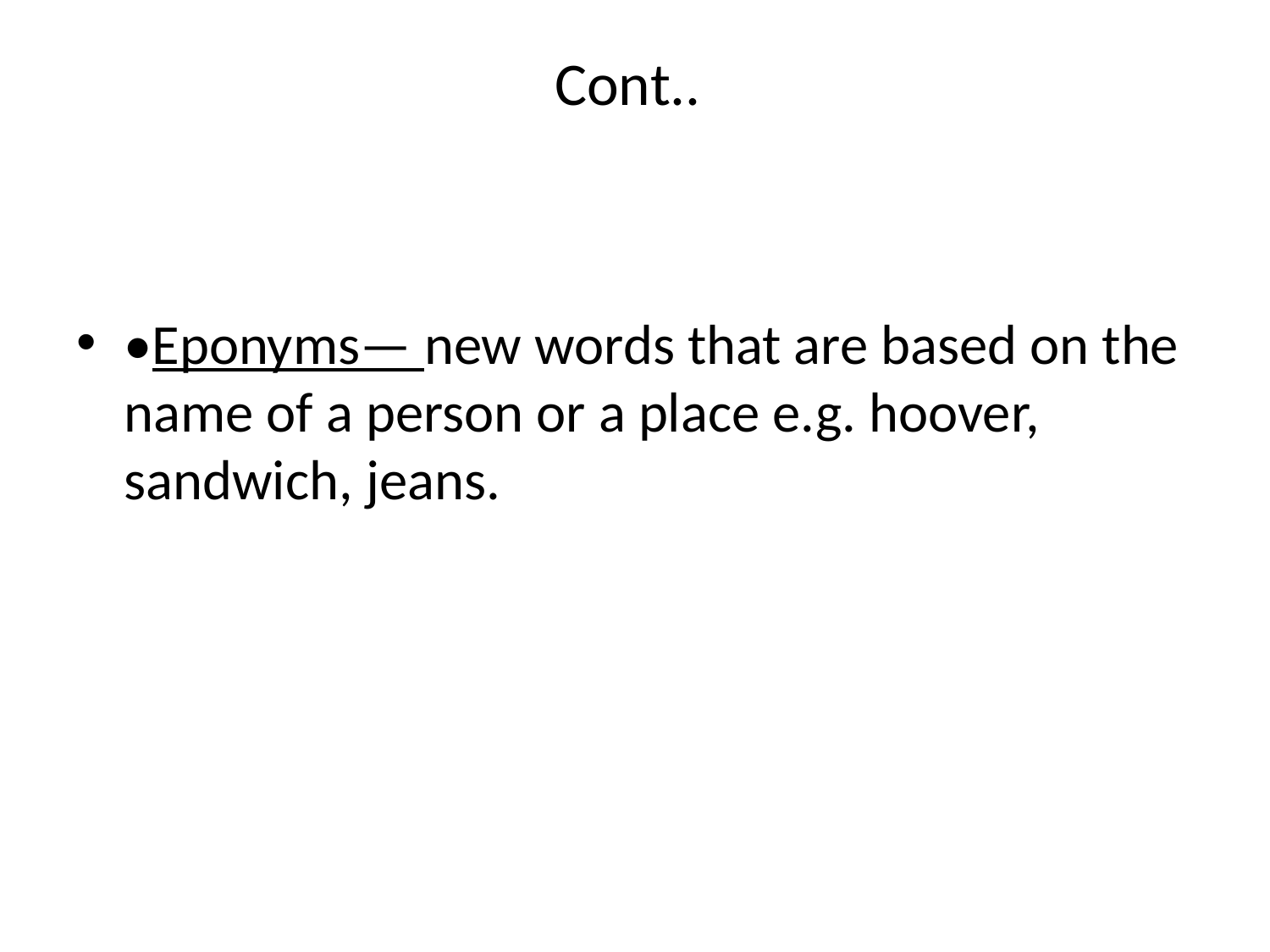

# Cont..

•Eponyms— new words that are based on the name of a person or a place e.g. hoover, sandwich, jeans.